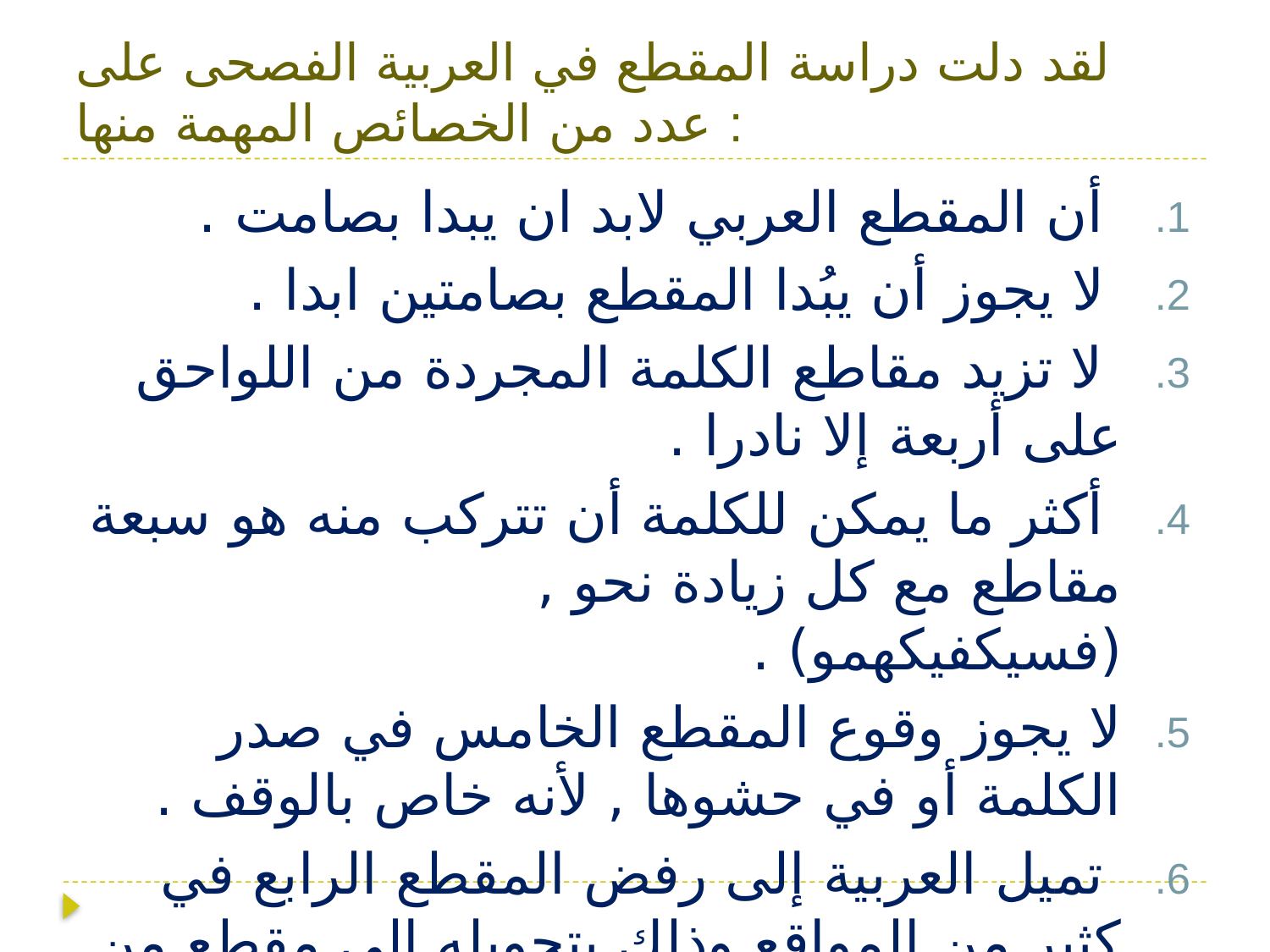

# لقد دلت دراسة المقطع في العربية الفصحى على عدد من الخصائص المهمة منها :
 أن المقطع العربي لابد ان يبدا بصامت .
 لا يجوز أن يبُدا المقطع بصامتين ابدا .
 لا تزيد مقاطع الكلمة المجردة من اللواحق على أربعة إلا نادرا .
 أكثر ما يمكن للكلمة أن تتركب منه هو سبعة مقاطع مع كل زيادة نحو ,        (فسيكفيكهمو) .
لا يجوز وقوع المقطع الخامس في صدر الكلمة أو في حشوها , لأنه خاص بالوقف .
 تميل العربية إلى رفض المقطع الرابع في كثير من المواقع وذلك بتحويله إلى مقطع من النوع الثالث نحو : لم يقُومْ- لم يقمْ .